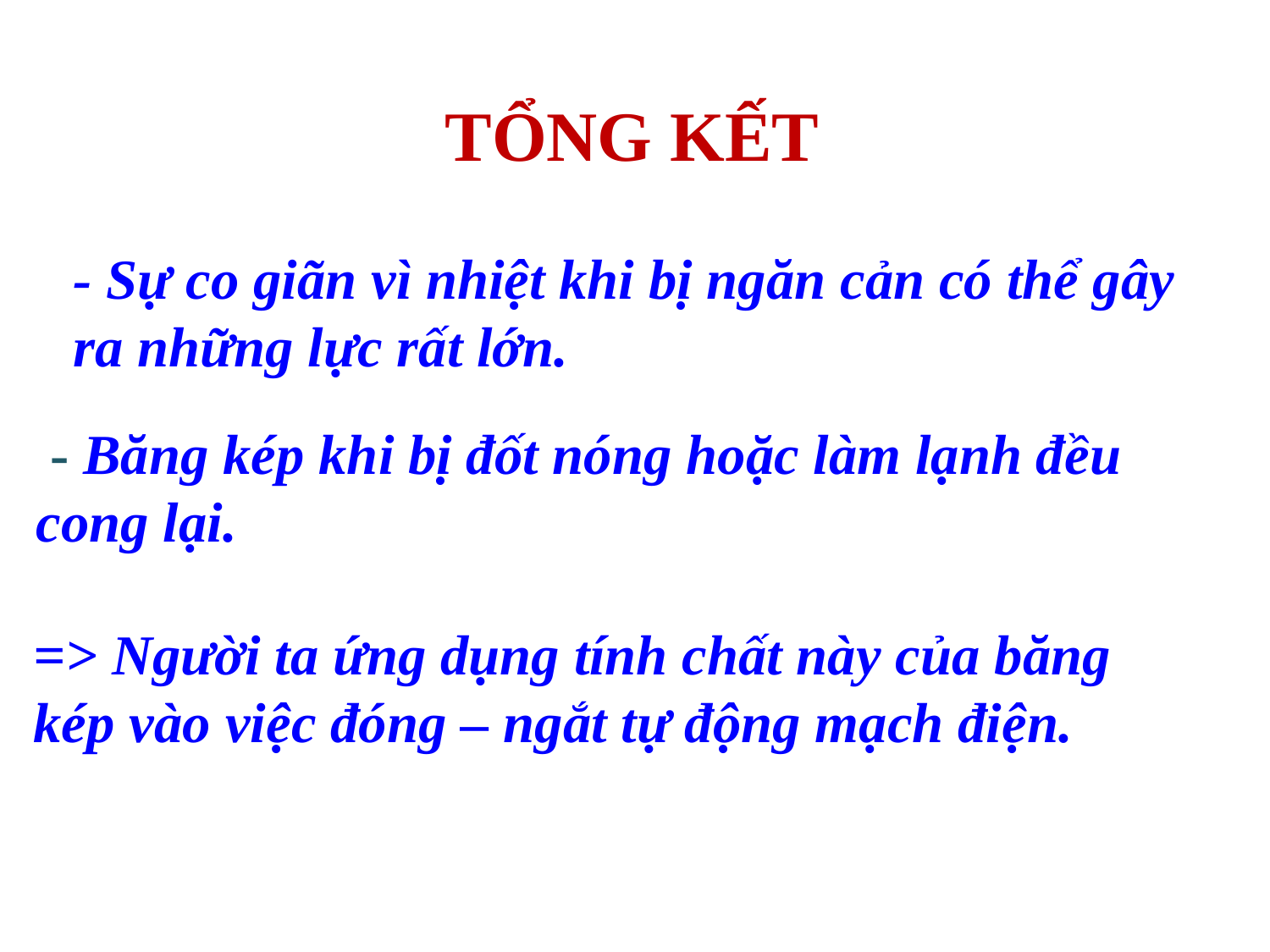

TỔNG KẾT
- Sự co giãn vì nhiệt khi bị ngăn cản có thể gây ra những lực rất lớn.
 - Băng kép khi bị đốt nóng hoặc làm lạnh đều cong lại.
=> Người ta ứng dụng tính chất này của băng kép vào việc đóng – ngắt tự động mạch điện.